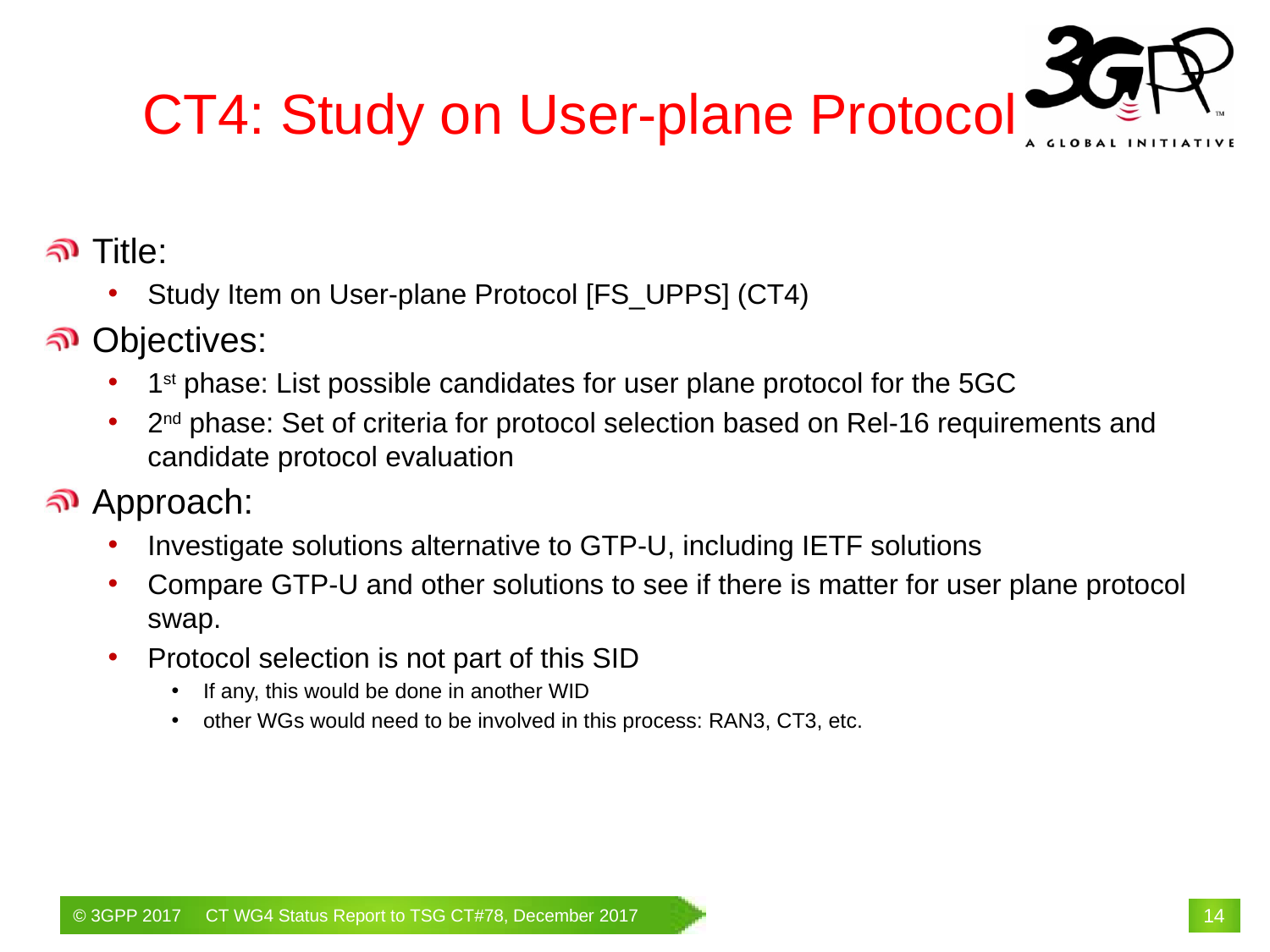

# CT4: Study on User-plane Protocol
Title:
Study Item on User-plane Protocol [FS_UPPS] (CT4)
Objectives:
1st phase: List possible candidates for user plane protocol for the 5GC
2nd phase: Set of criteria for protocol selection based on Rel-16 requirements and candidate protocol evaluation
Approach:
Investigate solutions alternative to GTP-U, including IETF solutions
Compare GTP-U and other solutions to see if there is matter for user plane protocol swap.
Protocol selection is not part of this SID
If any, this would be done in another WID
other WGs would need to be involved in this process: RAN3, CT3, etc.